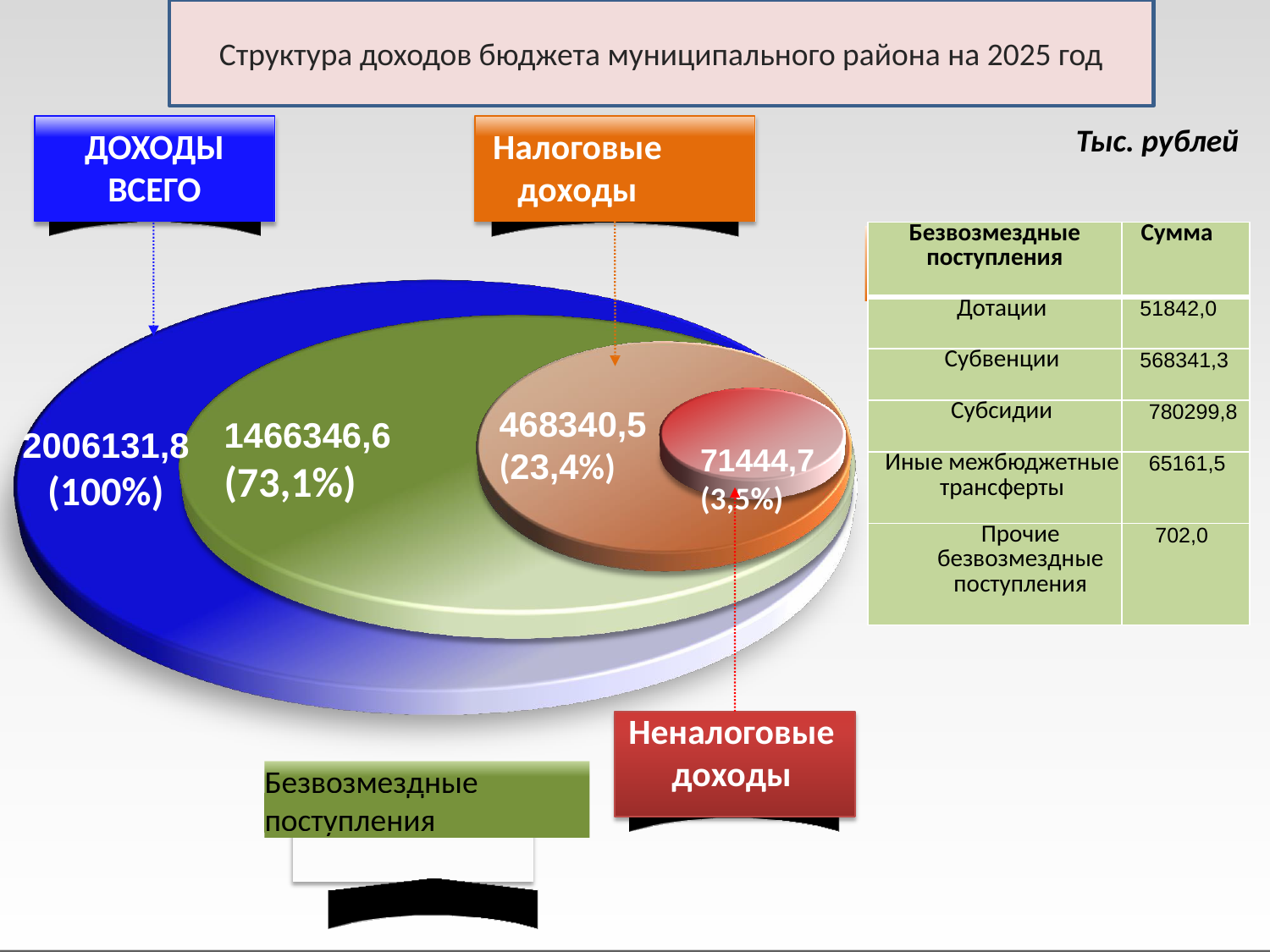

Структура доходов бюджета муниципального района на 2025 год

Тыс. рублей
ДОХОДЫ ВСЕГО
Налоговые доходы

| Безвозмездные поступления | Сумма |
| --- | --- |
| Дотации | 51842,0 |
| Субвенции | 568341,3 |
| Субсидии | 780299,8 |
| Иные межбюджетные трансферты | 65161,5 |
| Прочие безвозмездные поступления | 702,0 |

468340,5
(23,4%)
 71444,7
(3,5%)

1466346,6
(73,1%)
2006131,8
(100%)

Неналоговые доходы

Безвозмездные  поступления